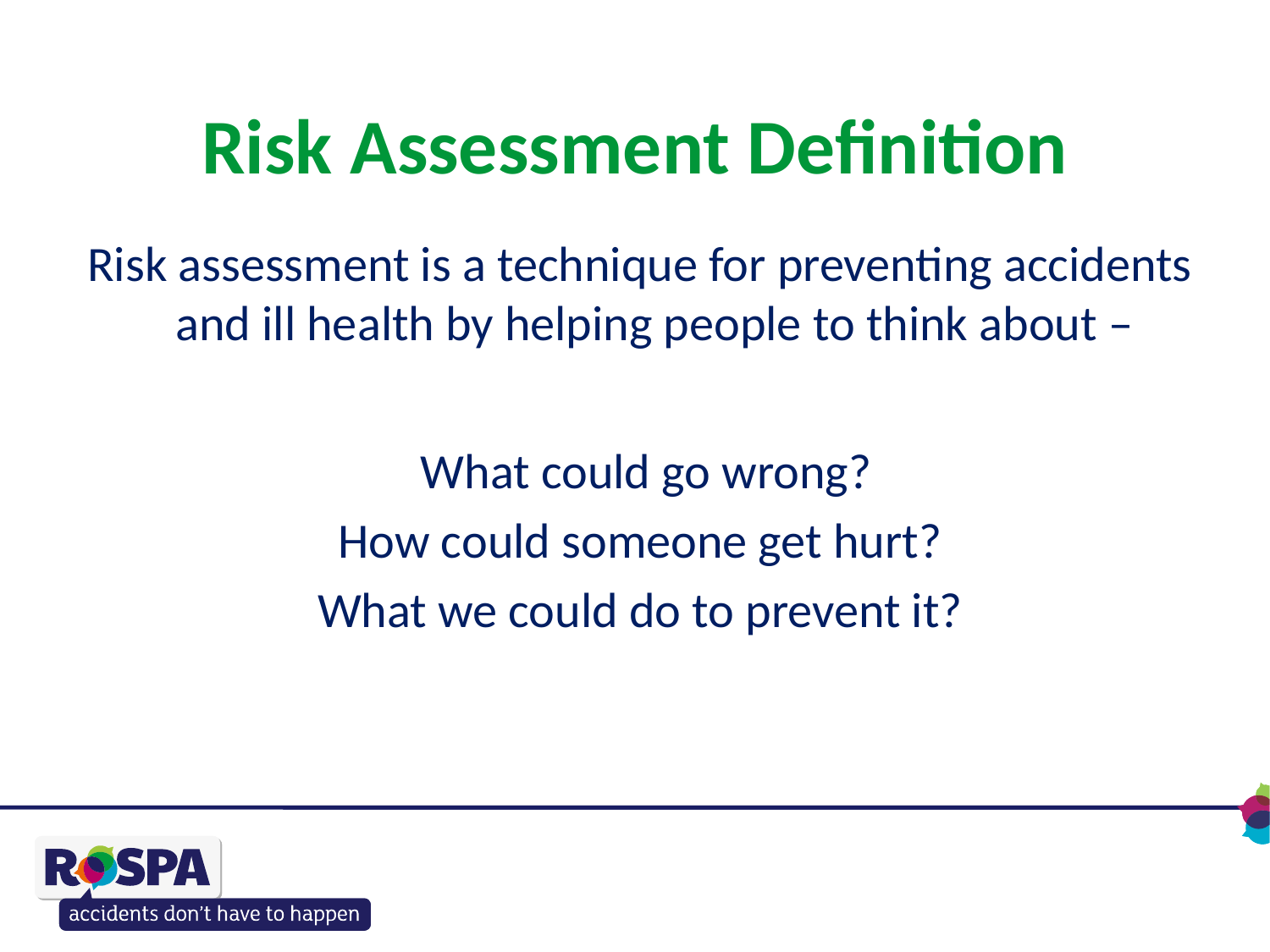

# Risk Assessment Definition
Risk assessment is a technique for preventing accidents and ill health by helping people to think about –

 What could go wrong?
How could someone get hurt?
What we could do to prevent it?